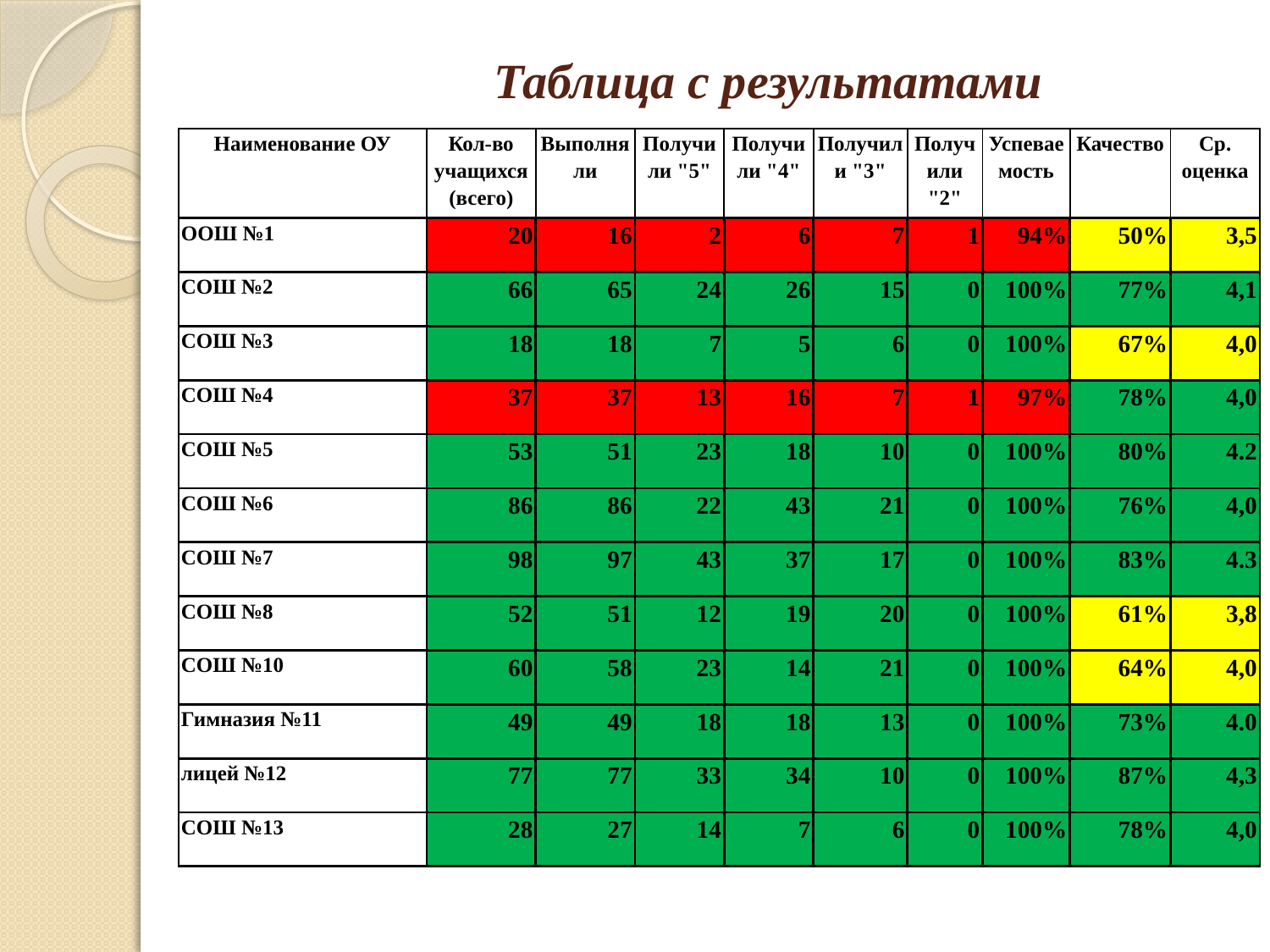

# Таблица с результатами
| Наименование ОУ | Кол-во учащихся (всего) | Выполняли | Получили "5" | Получили "4" | Получили "3" | Получили "2" | Успеваемость | Качество | Ср. оценка |
| --- | --- | --- | --- | --- | --- | --- | --- | --- | --- |
| ООШ №1 | 20 | 16 | 2 | 6 | 7 | 1 | 94% | 50% | 3,5 |
| СОШ №2 | 66 | 65 | 24 | 26 | 15 | 0 | 100% | 77% | 4,1 |
| СОШ №3 | 18 | 18 | 7 | 5 | 6 | 0 | 100% | 67% | 4,0 |
| СОШ №4 | 37 | 37 | 13 | 16 | 7 | 1 | 97% | 78% | 4,0 |
| СОШ №5 | 53 | 51 | 23 | 18 | 10 | 0 | 100% | 80% | 4.2 |
| СОШ №6 | 86 | 86 | 22 | 43 | 21 | 0 | 100% | 76% | 4,0 |
| СОШ №7 | 98 | 97 | 43 | 37 | 17 | 0 | 100% | 83% | 4.3 |
| СОШ №8 | 52 | 51 | 12 | 19 | 20 | 0 | 100% | 61% | 3,8 |
| СОШ №10 | 60 | 58 | 23 | 14 | 21 | 0 | 100% | 64% | 4,0 |
| Гимназия №11 | 49 | 49 | 18 | 18 | 13 | 0 | 100% | 73% | 4.0 |
| лицей №12 | 77 | 77 | 33 | 34 | 10 | 0 | 100% | 87% | 4,3 |
| СОШ №13 | 28 | 27 | 14 | 7 | 6 | 0 | 100% | 78% | 4,0 |